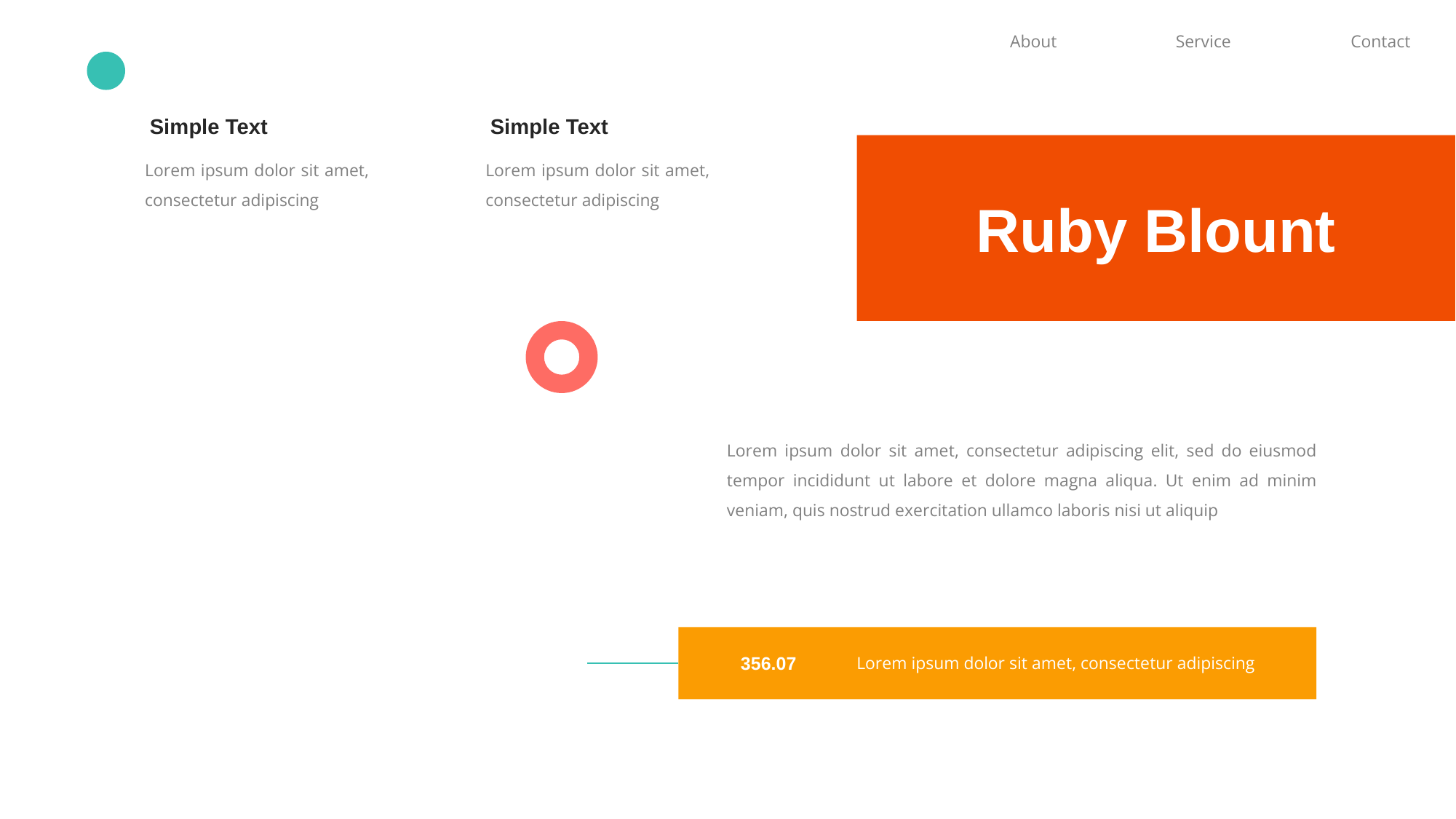

About
Service
Contact

Simple Text
Simple Text

Lorem ipsum dolor sit amet, consectetur adipiscing
Lorem ipsum dolor sit amet, consectetur adipiscing
Ruby Blount

Lorem ipsum dolor sit amet, consectetur adipiscing elit, sed do eiusmod tempor incididunt ut labore et dolore magna aliqua. Ut enim ad minim veniam, quis nostrud exercitation ullamco laboris nisi ut aliquip

356.07
Lorem ipsum dolor sit amet, consectetur adipiscing